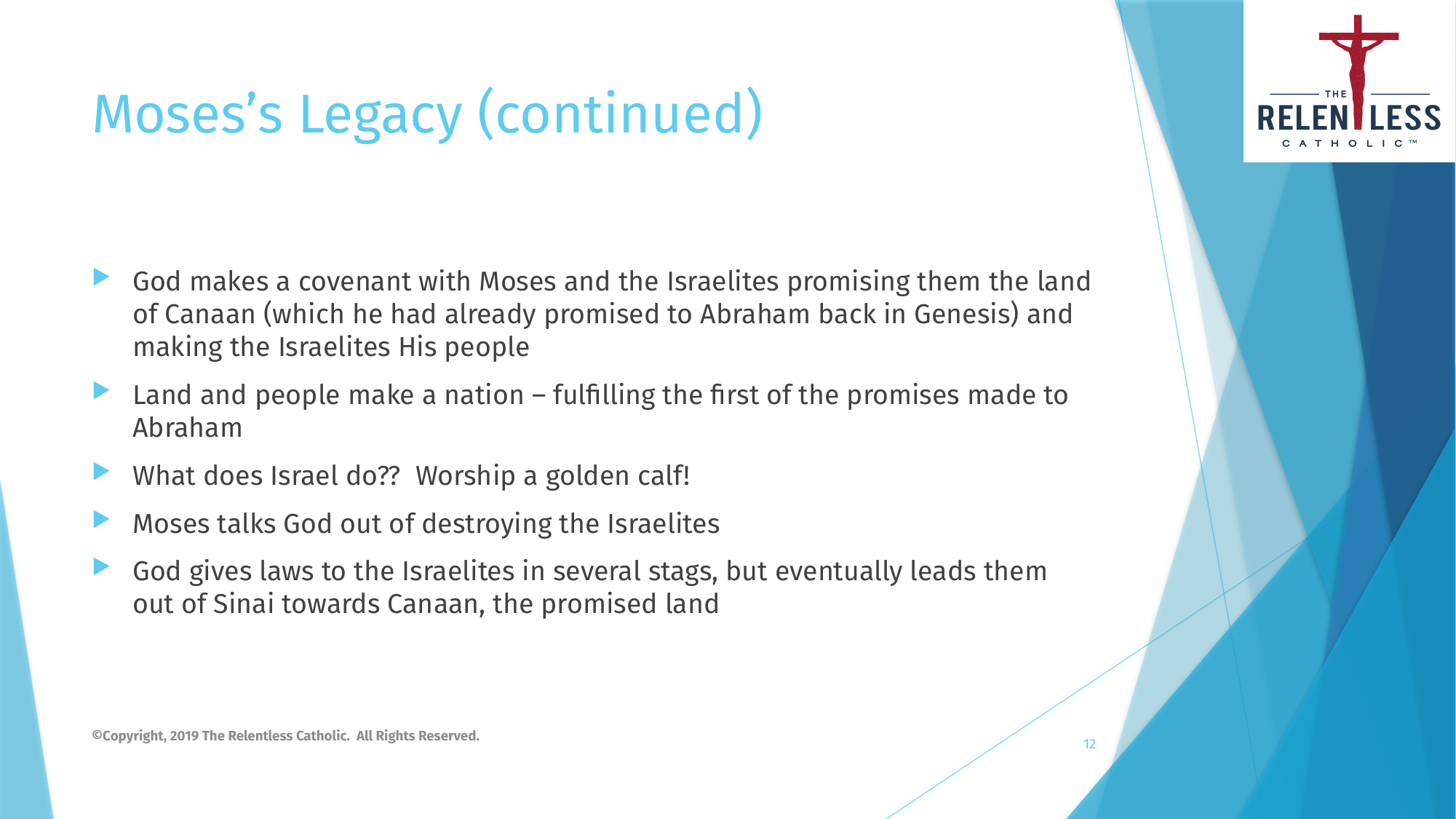

# Moses’s Legacy (continued)
God makes a covenant with Moses and the Israelites promising them the land of Canaan (which he had already promised to Abraham back in Genesis) and making the Israelites His people
Land and people make a nation – fulfilling the first of the promises made to Abraham
What does Israel do??  Worship a golden calf!
Moses talks God out of destroying the Israelites
God gives laws to the Israelites in several stags, but eventually leads them out of Sinai towards Canaan, the promised land
©Copyright, 2019 The Relentless Catholic.  All Rights Reserved.

12